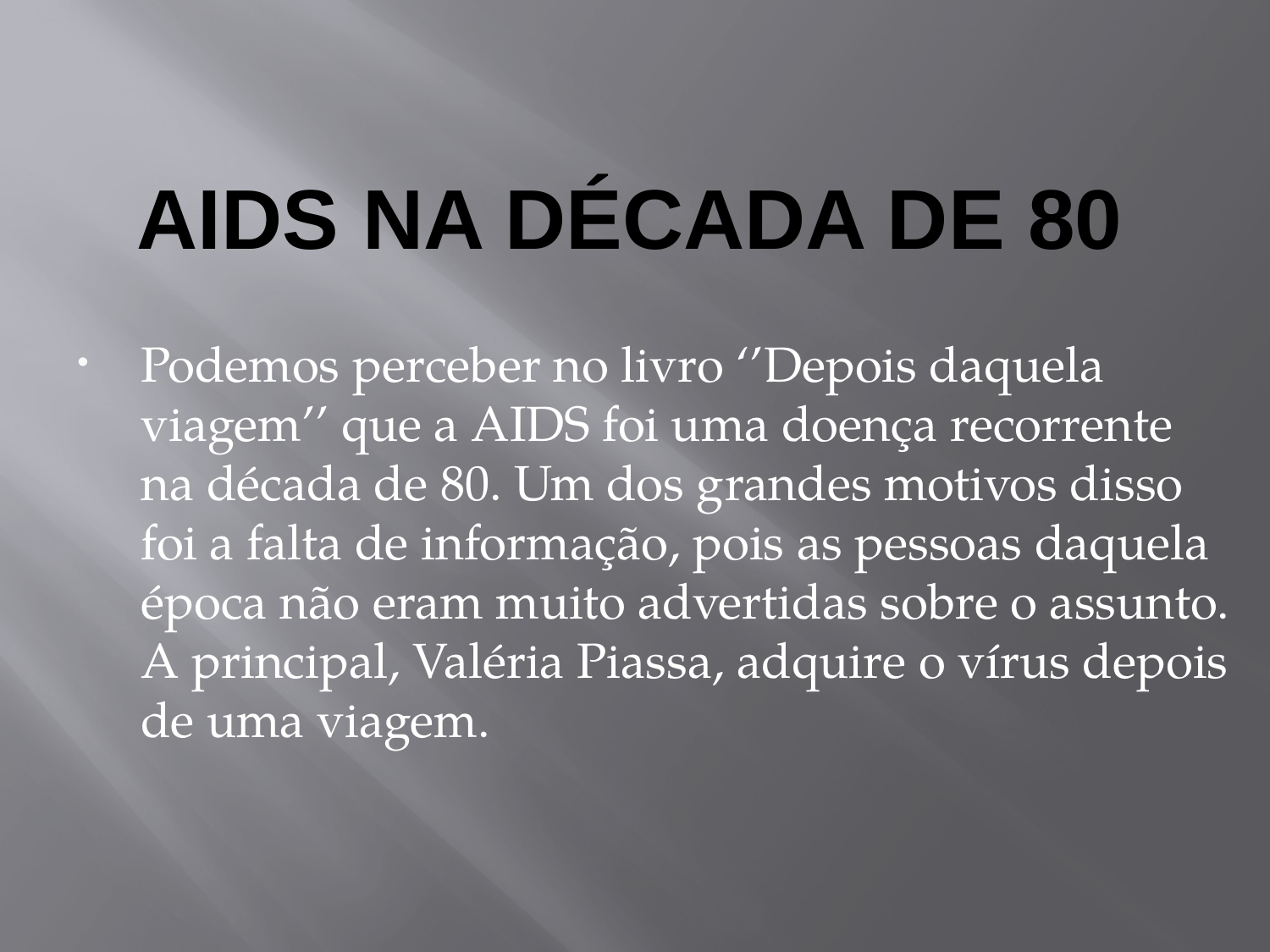

# AIDS NA DÉCADA DE 80
Podemos perceber no livro ‘’Depois daquela viagem’’ que a AIDS foi uma doença recorrente na década de 80. Um dos grandes motivos disso foi a falta de informação, pois as pessoas daquela época não eram muito advertidas sobre o assunto. A principal, Valéria Piassa, adquire o vírus depois de uma viagem.